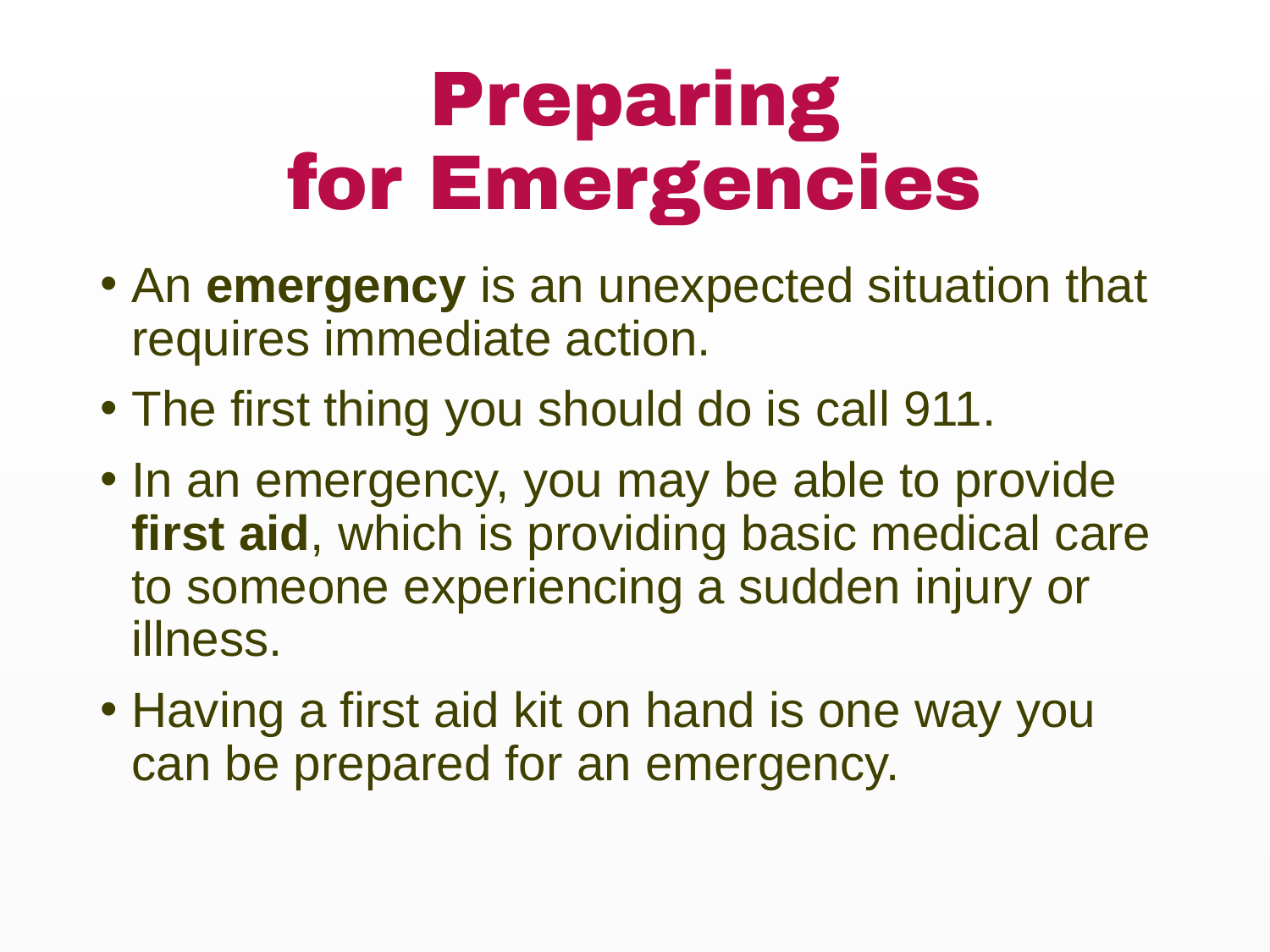

# Preparing for Emergencies
An emergency is an unexpected situation that requires immediate action.
The first thing you should do is call 911.
In an emergency, you may be able to provide first aid, which is providing basic medical care to someone experiencing a sudden injury or illness.
Having a first aid kit on hand is one way you can be prepared for an emergency.